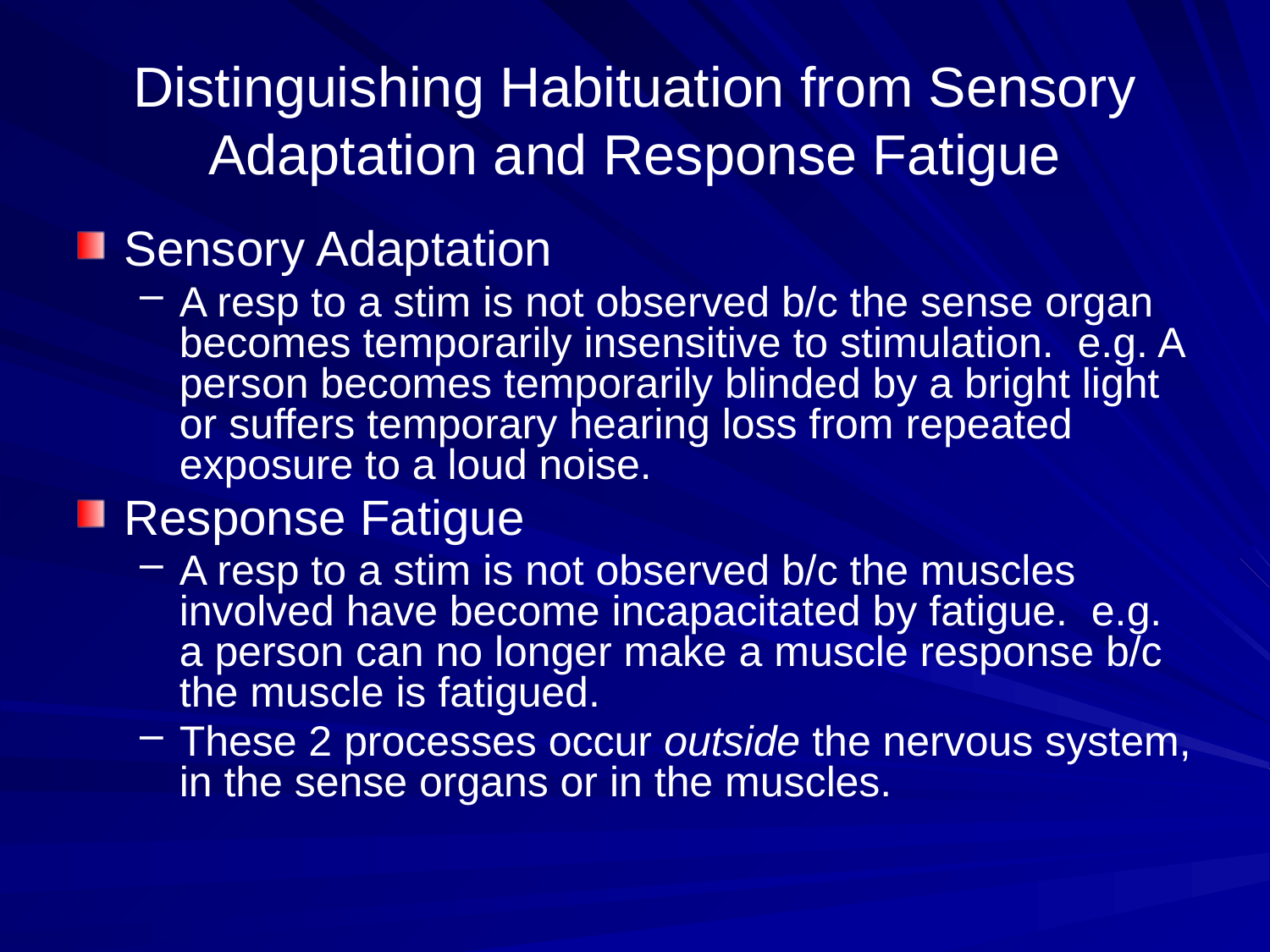

# Distinguishing Habituation from Sensory Adaptation and Response Fatigue
Sensory Adaptation
A resp to a stim is not observed b/c the sense organ becomes temporarily insensitive to stimulation.  e.g. A person becomes temporarily blinded by a bright light or suffers temporary hearing loss from repeated exposure to a loud noise.
Response Fatigue
A resp to a stim is not observed b/c the muscles involved have become incapacitated by fatigue.  e.g. a person can no longer make a muscle response b/c the muscle is fatigued.
These 2 processes occur outside the nervous system, in the sense organs or in the muscles.